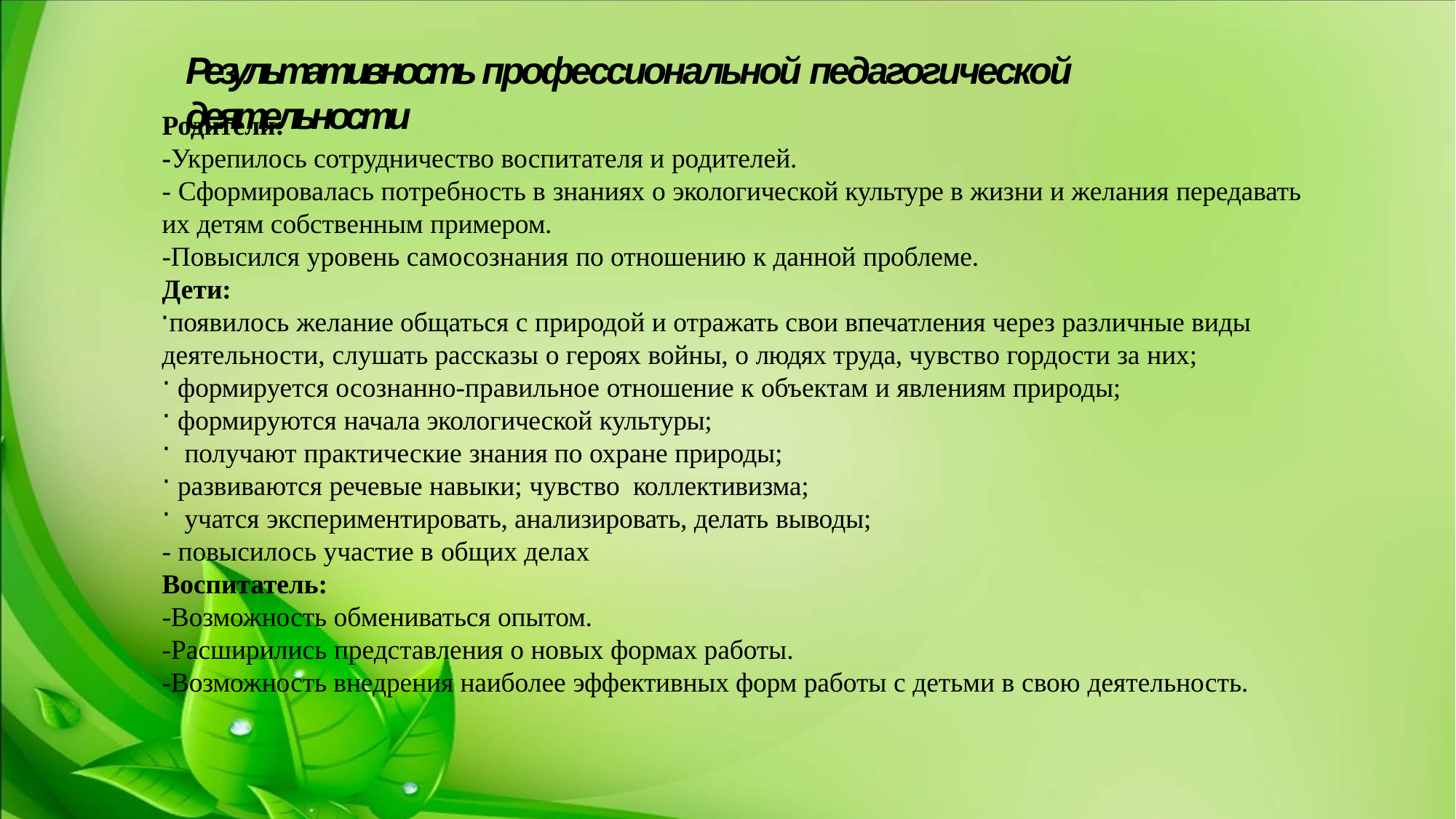

# Результативность профессиональной педагогической деятельности
Родители:
-Укрепилось сотрудничество воспитателя и родителей.
- Сформировалась потребность в знаниях о экологической культуре в жизни и желания передавать  их детям собственным примером.
-Повысился уровень самосознания по отношению к данной проблеме.
Дети:
появилось желание общаться с природой и отражать свои впечатления через различные виды  деятельности, слушать рассказы о героях войны, о людях труда, чувство гордости за них;
формируется осознанно-правильное отношение к объектам и явлениям природы;
формируются начала экологической культуры;
получают практические знания по охране природы;
развиваются речевые навыки; чувство коллективизма;
учатся экспериментировать, анализировать, делать выводы;
- повысилось участие в общих делах
Воспитатель:
-Возможность обмениваться опытом.
-Расширились представления о новых формах работы.
-Возможность внедрения наиболее эффективных форм работы с детьми в свою деятельность.